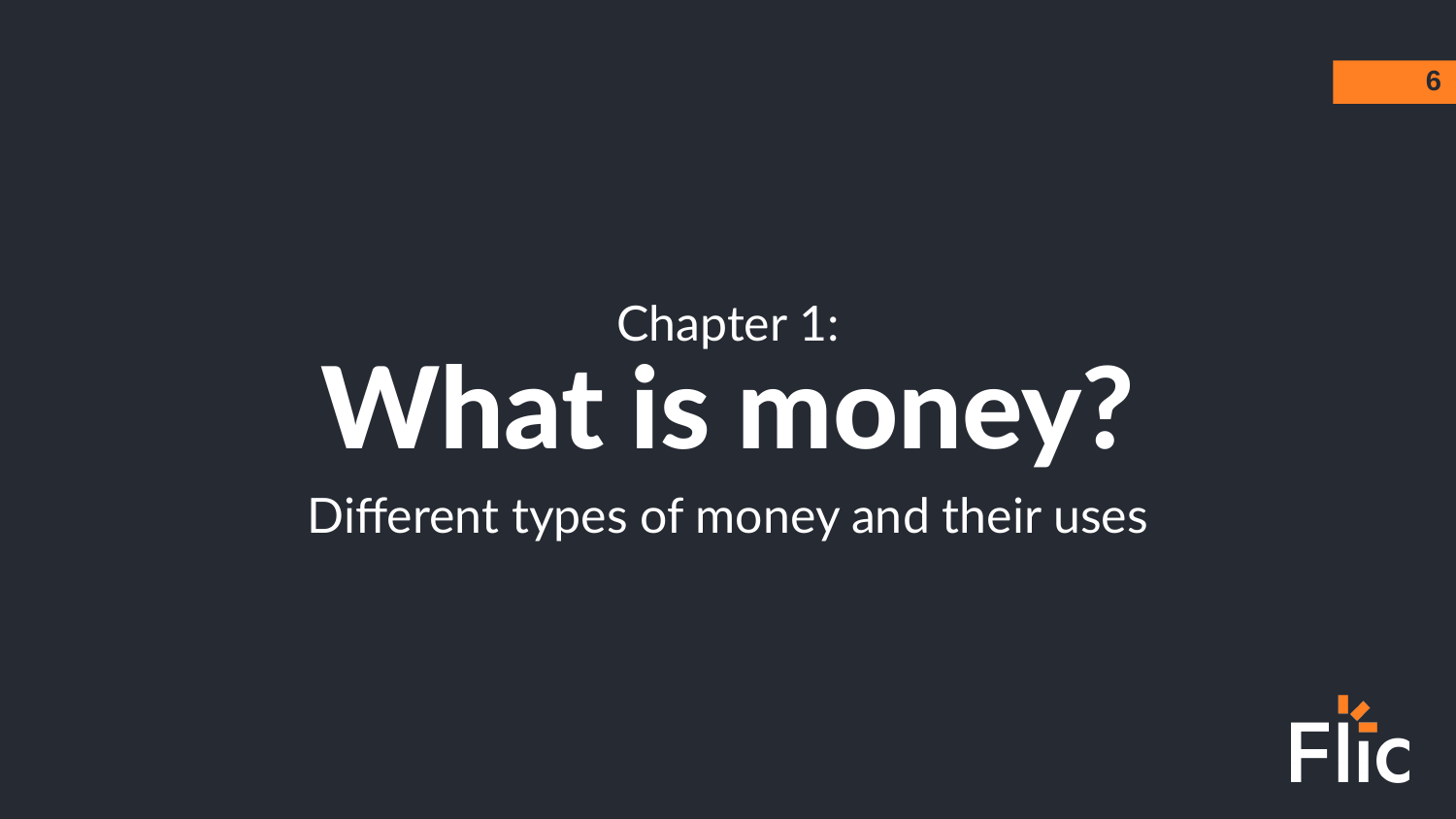

6
Chapter 1:
What is money?
Different types of money and their uses
6